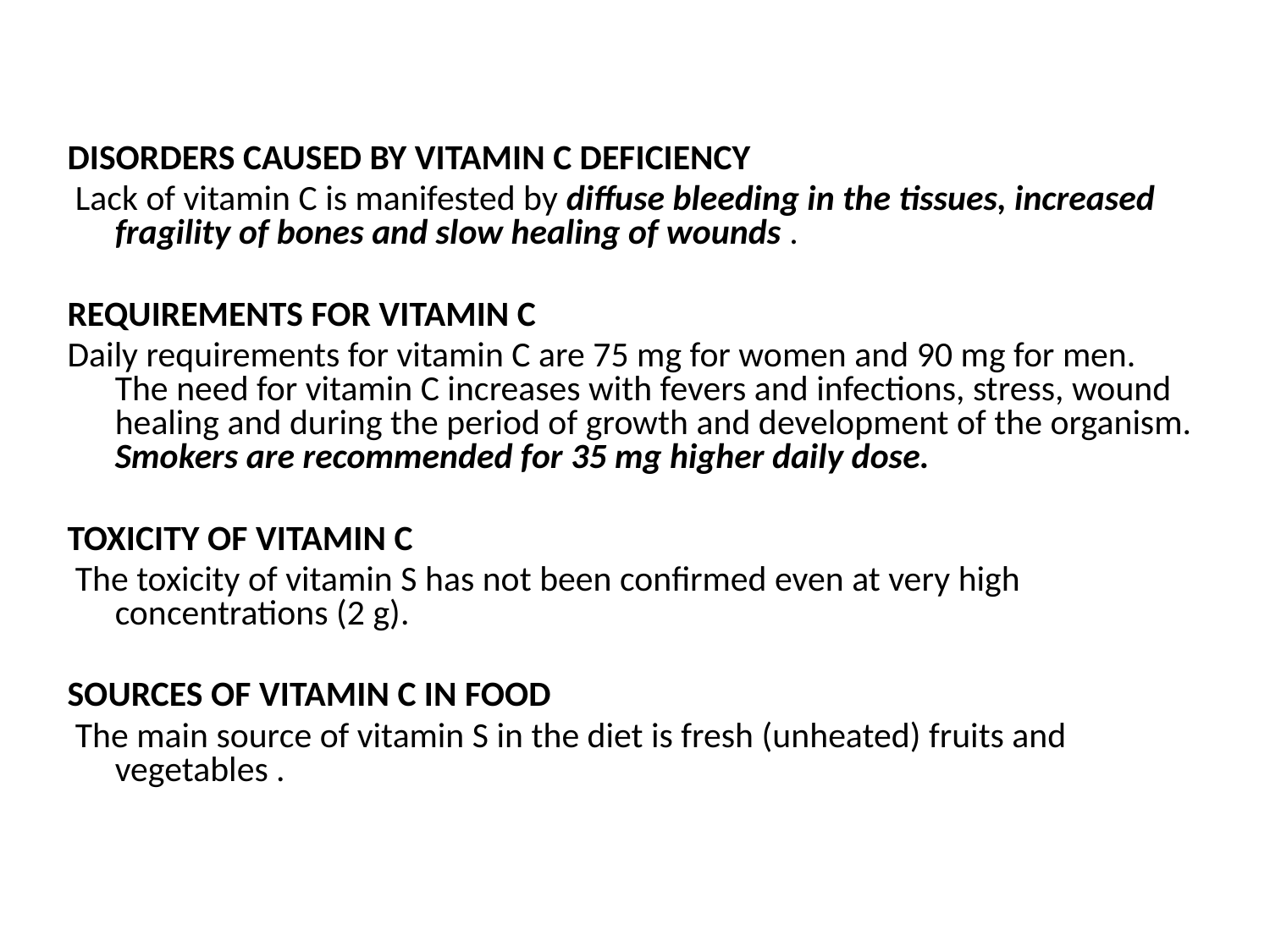

DISORDERS CAUSED BY VITAMIN C DEFICIENCY
 Lack of vitamin C is manifested by diffuse bleeding in the tissues, increased fragility of bones and slow healing of wounds .

REQUIREMENTS FOR VITAMIN C
Daily requirements for vitamin C are 75 mg for women and 90 mg for men. The need for vitamin C increases with fevers and infections, stress, wound healing and during the period of growth and development of the organism. Smokers are recommended for 35 mg higher daily dose.

TOXICITY OF VITAMIN C
 The toxicity of vitamin S has not been confirmed even at very high concentrations (2 g).

SOURCES OF VITAMIN C IN FOOD
 The main source of vitamin S in the diet is fresh (unheated) fruits and vegetables .